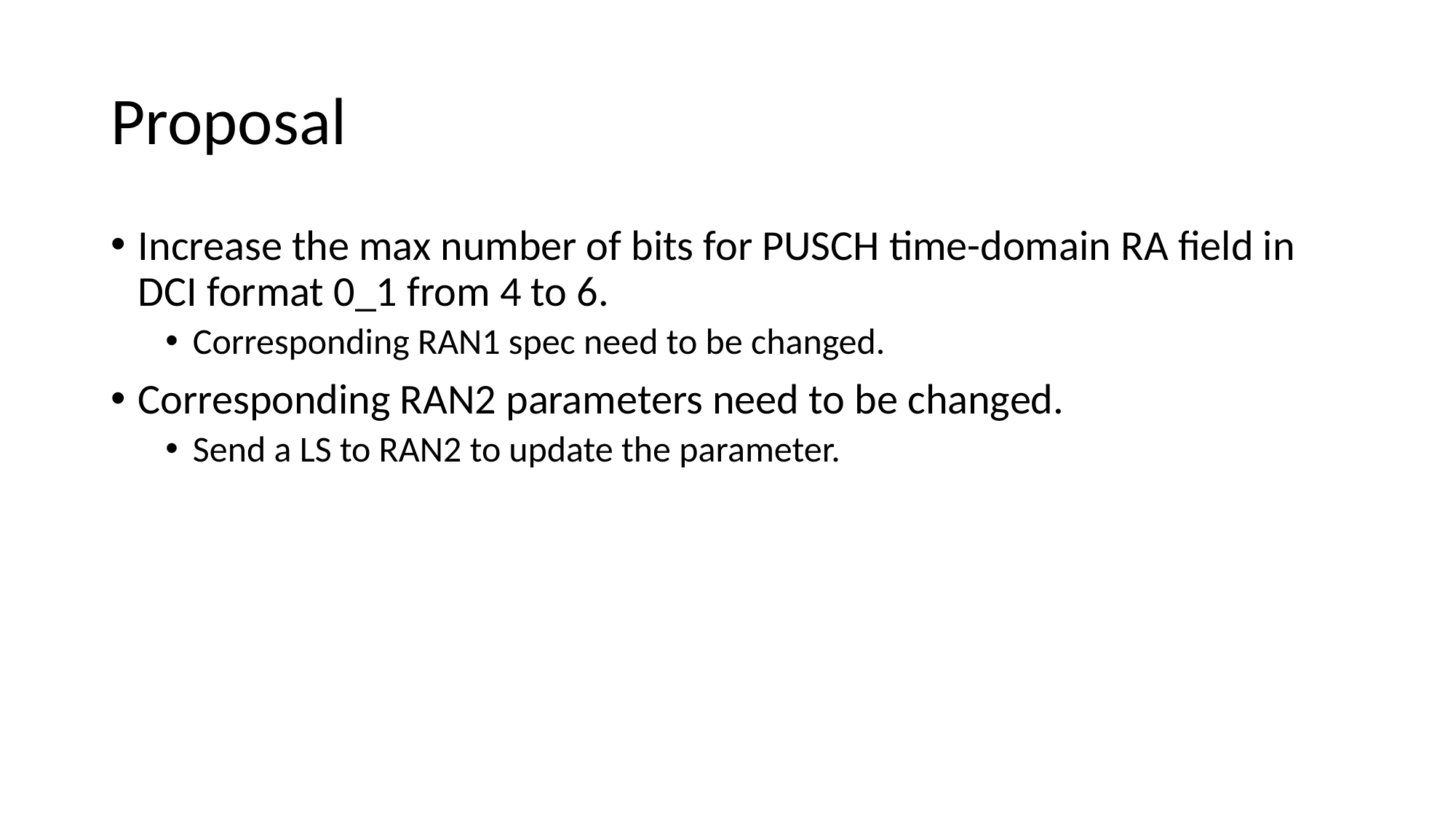

# Proposal
Increase the max number of bits for PUSCH time-domain RA field in DCI format 0_1 from 4 to 6.
Corresponding RAN1 spec need to be changed.
Corresponding RAN2 parameters need to be changed.
Send a LS to RAN2 to update the parameter.